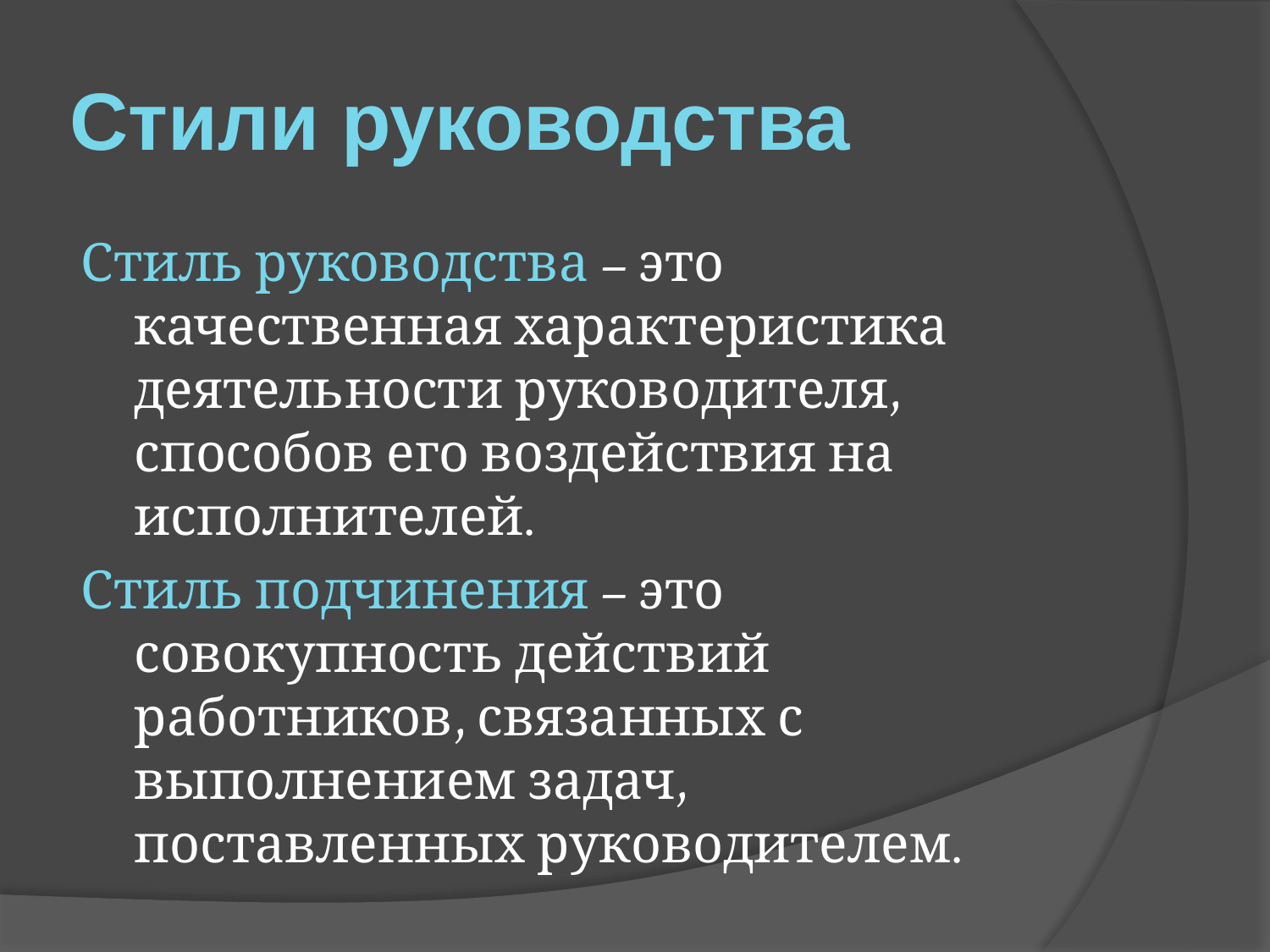

# Стили руководства
Стиль руководства – это качественная характеристика деятельности руководителя, способов его воздействия на исполнителей.
Стиль подчинения – это совокупность действий работников, связанных с выполнением задач, поставленных руководителем.